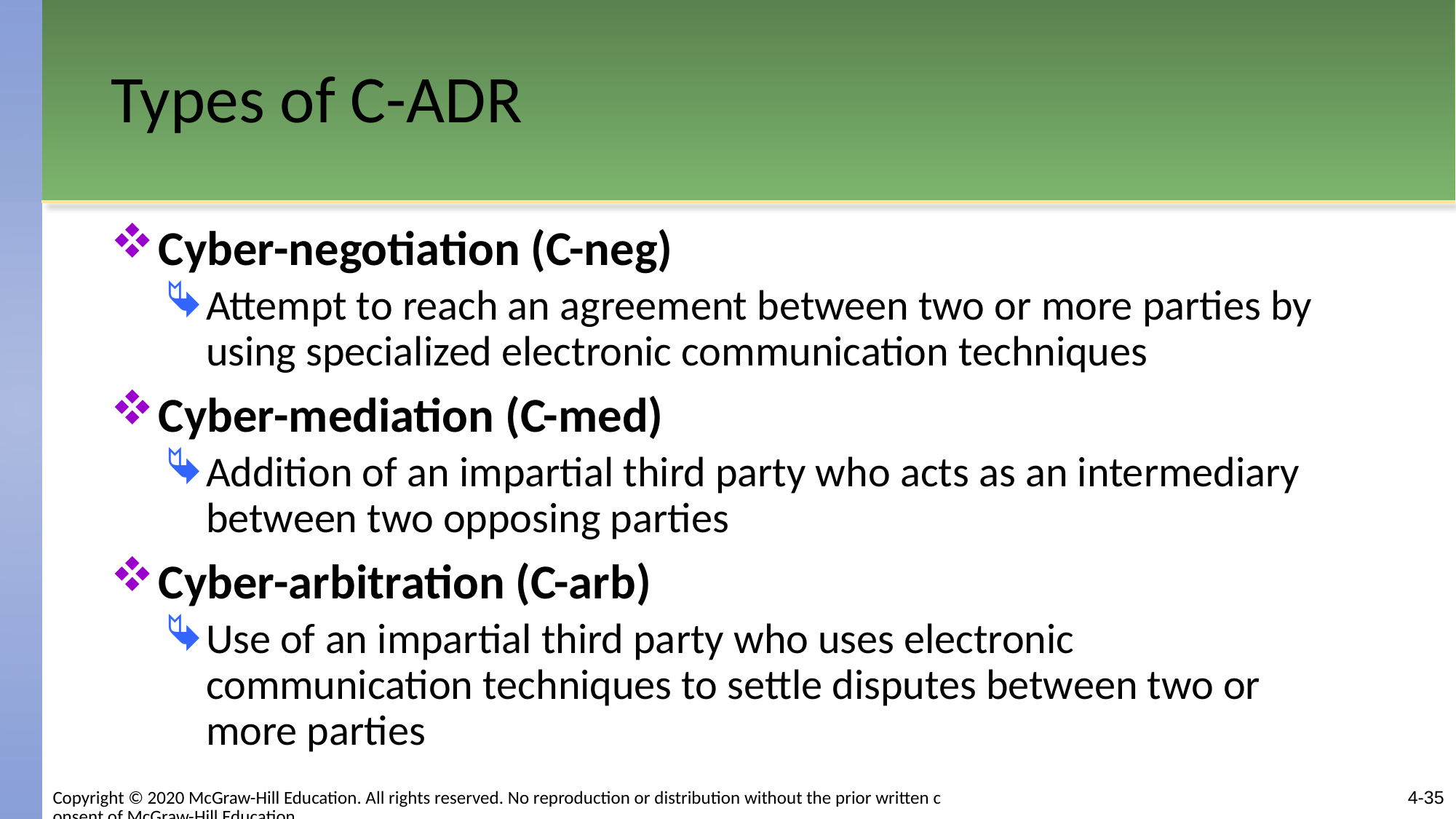

# Types of C-ADR
Cyber-negotiation (C-neg)
Attempt to reach an agreement between two or more parties by using specialized electronic communication techniques
Cyber-mediation (C-med)
Addition of an impartial third party who acts as an intermediary between two opposing parties
Cyber-arbitration (C-arb)
Use of an impartial third party who uses electronic communication techniques to settle disputes between two or more parties
4-35
Copyright © 2020 McGraw-Hill Education. All rights reserved. No reproduction or distribution without the prior written consent of McGraw-Hill Education.